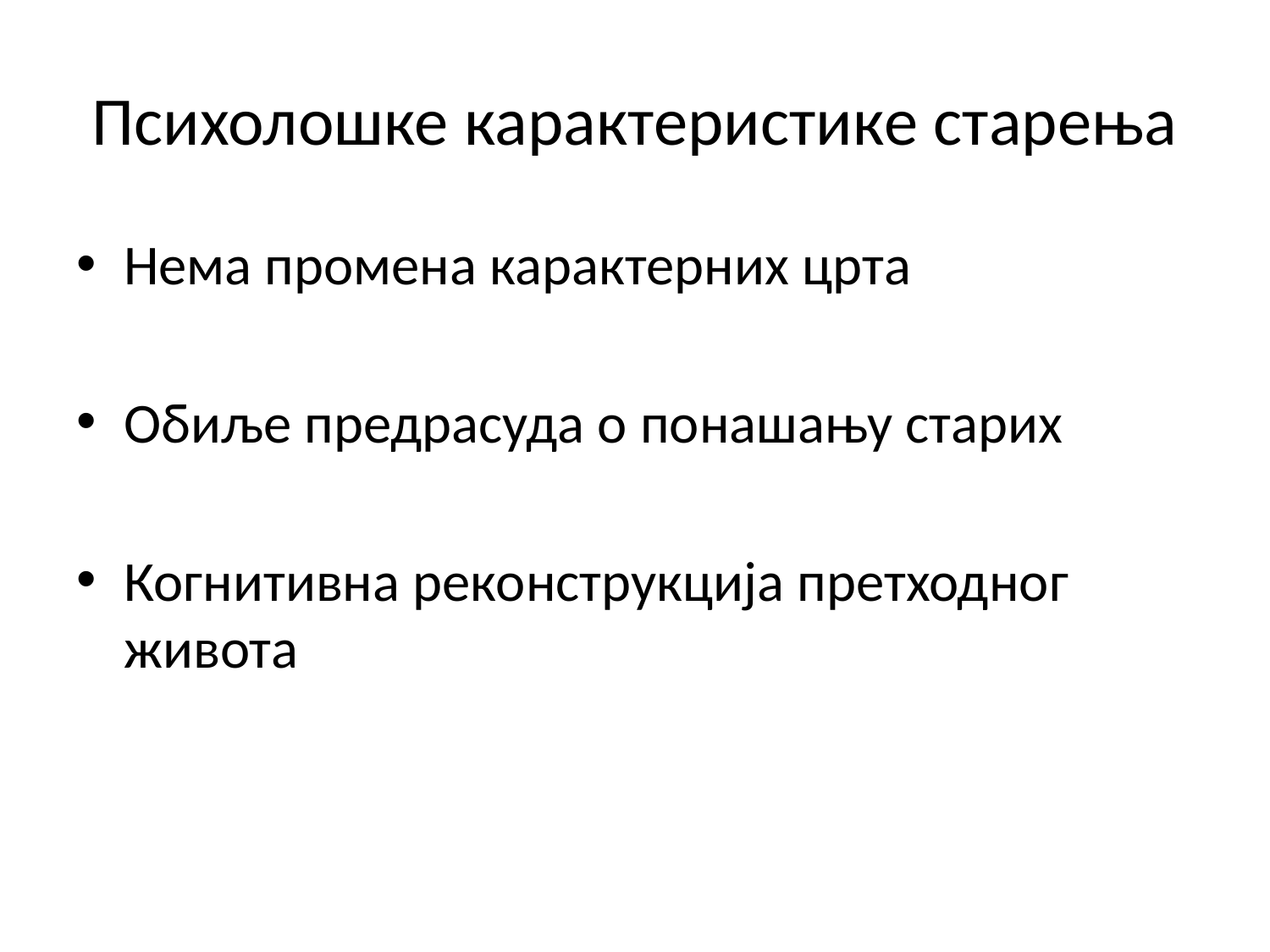

# Психолошке карактеристике старења
Нема промена карактерних црта

Обиље предрасуда о понашању старих

Когнитивна реконструкција претходног живота